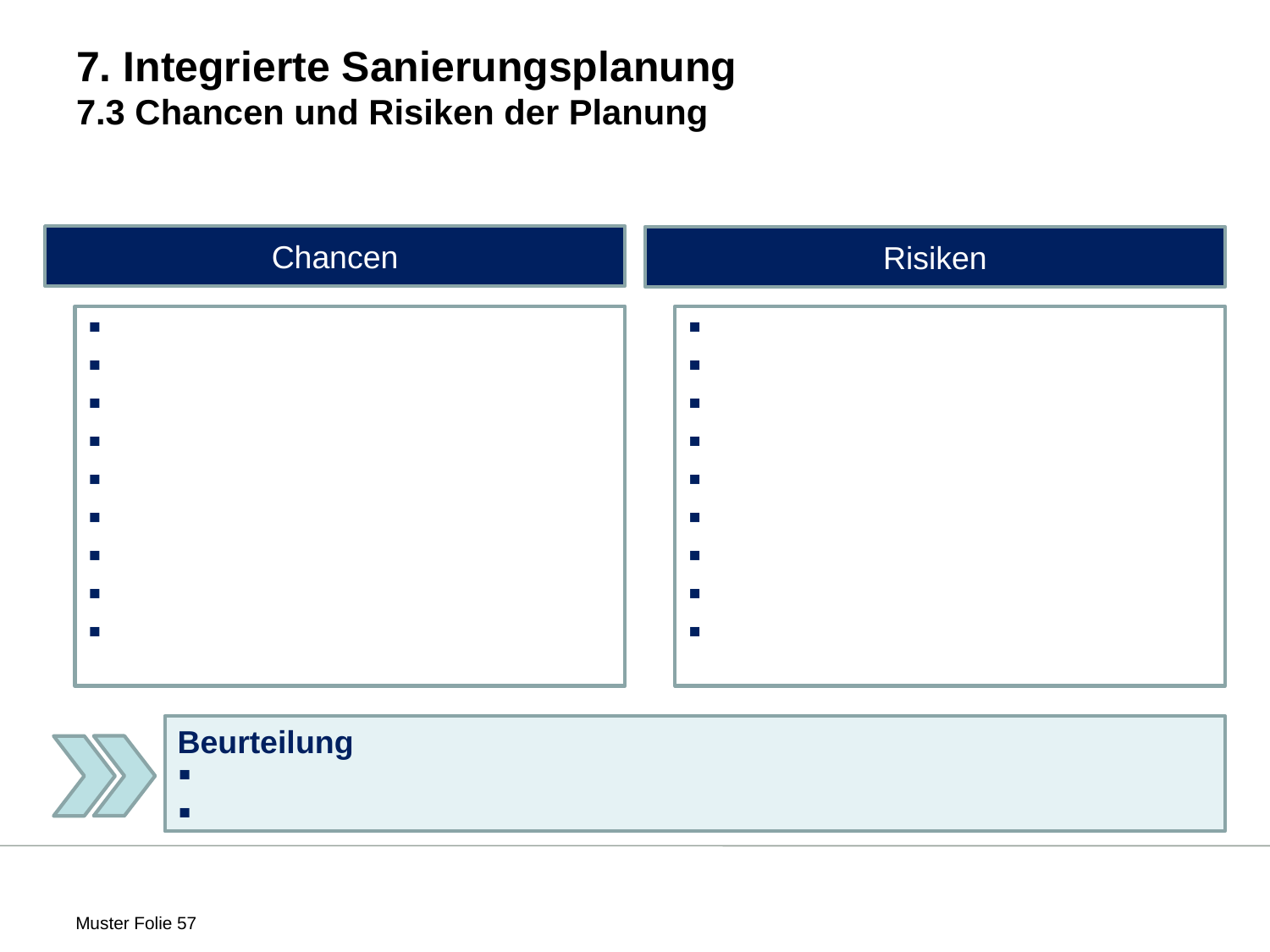

# 7. Integrierte Sanierungsplanung 7.3 Chancen und Risiken der Planung
Chancen
Risiken

Beurteilung

 Muster Folie 57